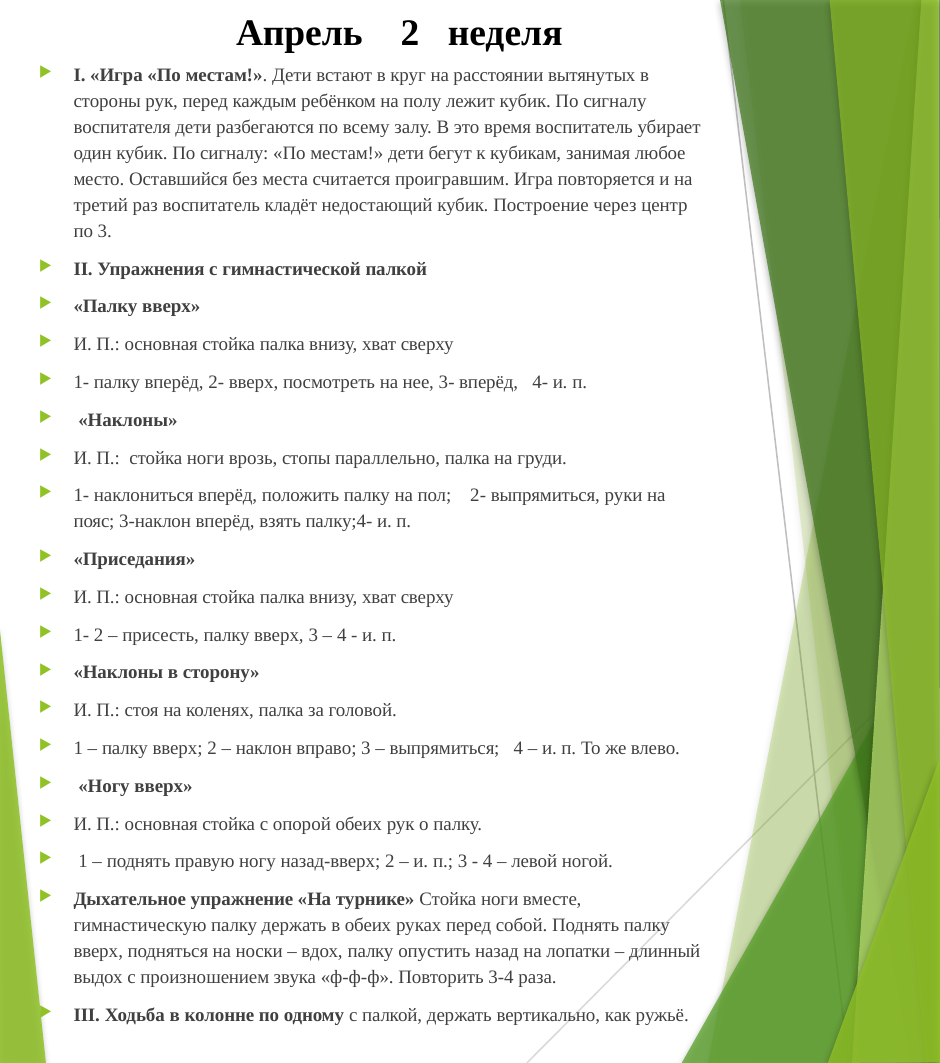

# Апрель    2   неделя
I. «Игра «По местам!». Дети встают в круг на расстоянии вытянутых в стороны рук, перед каждым ребёнком на полу лежит кубик. По сигналу воспитателя дети разбегаются по всему залу. В это время воспитатель убирает один кубик. По сигналу: «По местам!» дети бегут к кубикам, занимая любое место. Оставшийся без места считается проигравшим. Игра повторяется и на третий раз воспитатель кладёт недостающий кубик. Построение через центр по 3.
II. Упражнения с гимнастической палкой
«Палку вверх»
И. П.: основная стойка палка внизу, хват сверху
1- палку вперёд, 2- вверх, посмотреть на нее, 3- вперёд,   4- и. п.
 «Наклоны»
И. П.:  стойка ноги врозь, стопы параллельно, палка на груди.
1- наклониться вперёд, положить палку на пол;    2- выпрямиться, руки на пояс; 3-наклон вперёд, взять палку;4- и. п.
«Приседания»
И. П.: основная стойка палка внизу, хват сверху
1- 2 – присесть, палку вверх, 3 – 4 - и. п.
«Наклоны в сторону»
И. П.: стоя на коленях, палка за головой.
1 – палку вверх; 2 – наклон вправо; 3 – выпрямиться;   4 – и. п. То же влево.
 «Ногу вверх»
И. П.: основная стойка с опорой обеих рук о палку.
 1 – поднять правую ногу назад-вверх; 2 – и. п.; 3 - 4 – левой ногой.
Дыхательное упражнение «На турнике» Стойка ноги вместе, гимнастическую палку держать в обеих руках перед собой. Поднять палку вверх, подняться на носки – вдох, палку опустить назад на лопатки – длинный выдох с произношением звука «ф-ф-ф». Повторить 3-4 раза.
III. Ходьба в колонне по одному с палкой, держать вертикально, как ружьё.